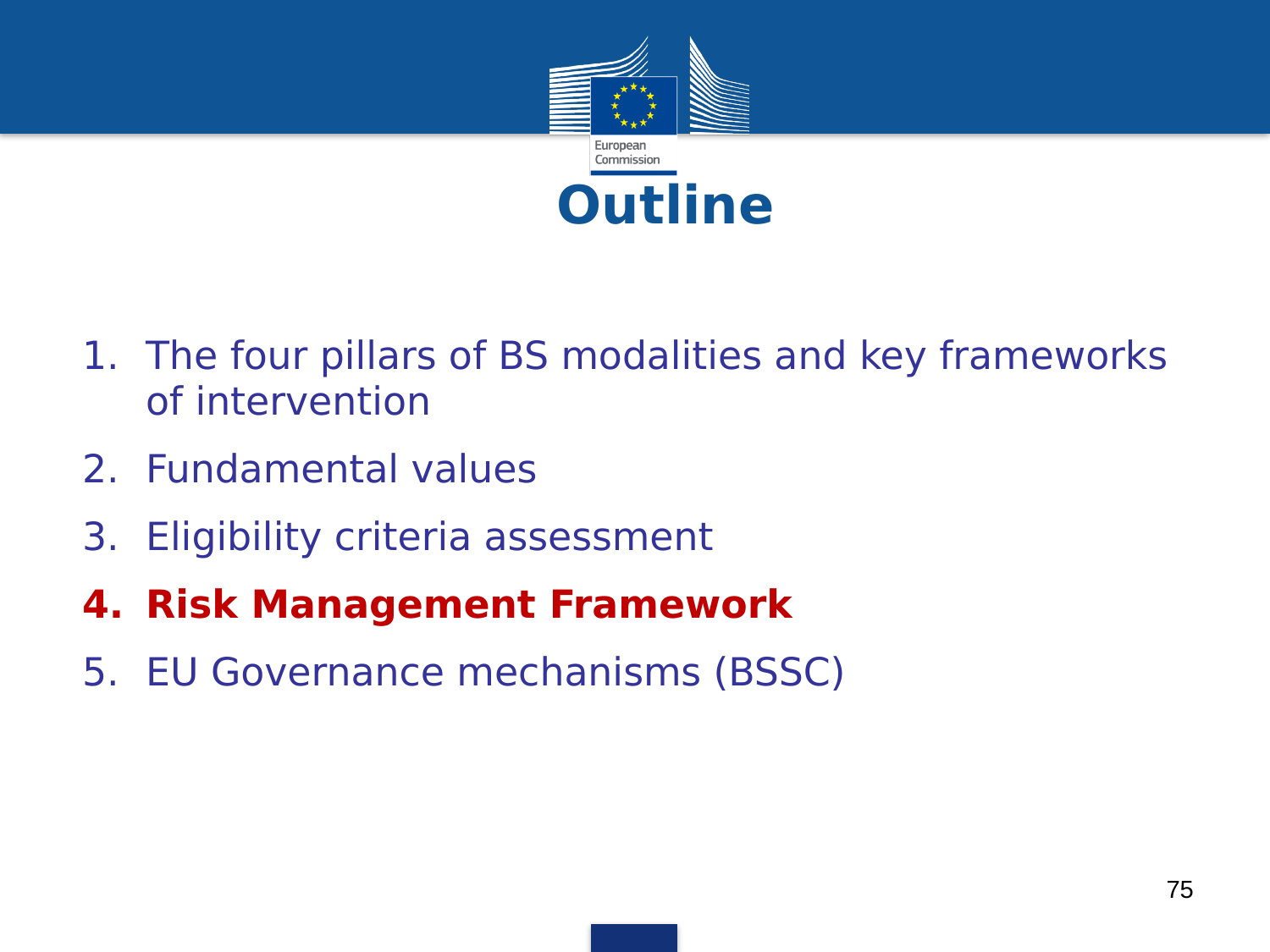

# Outline

The four pillars of BS modalities and key frameworks of intervention
Fundamental values
Eligibility criteria assessment
Risk Management Framework
EU Governance mechanisms (BSSC)

75